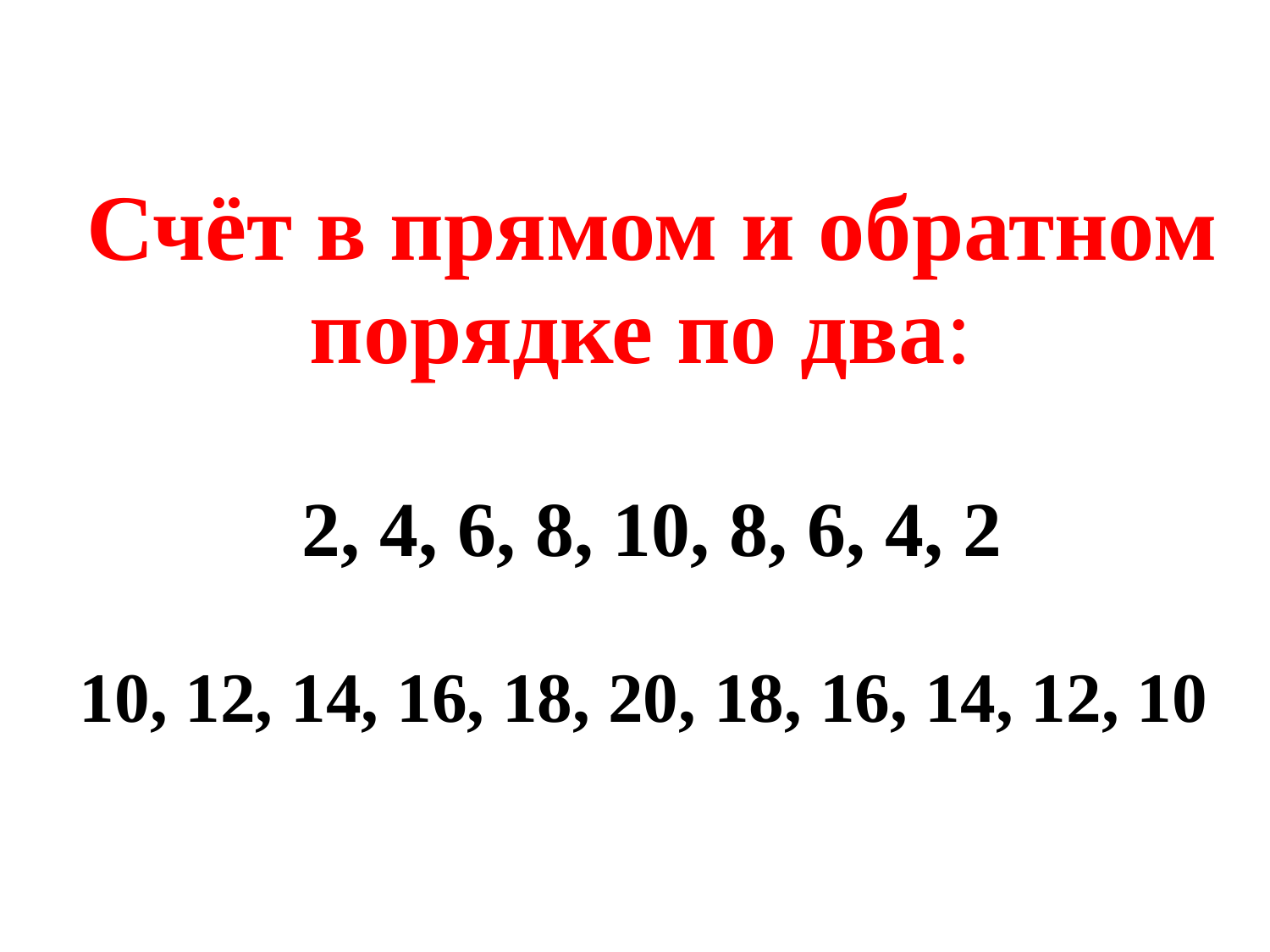

# Счёт в прямом и обратном порядке по два: 2, 4, 6, 8, 10, 8, 6, 4, 2 10, 12, 14, 16, 18, 20, 18, 16, 14, 12, 10